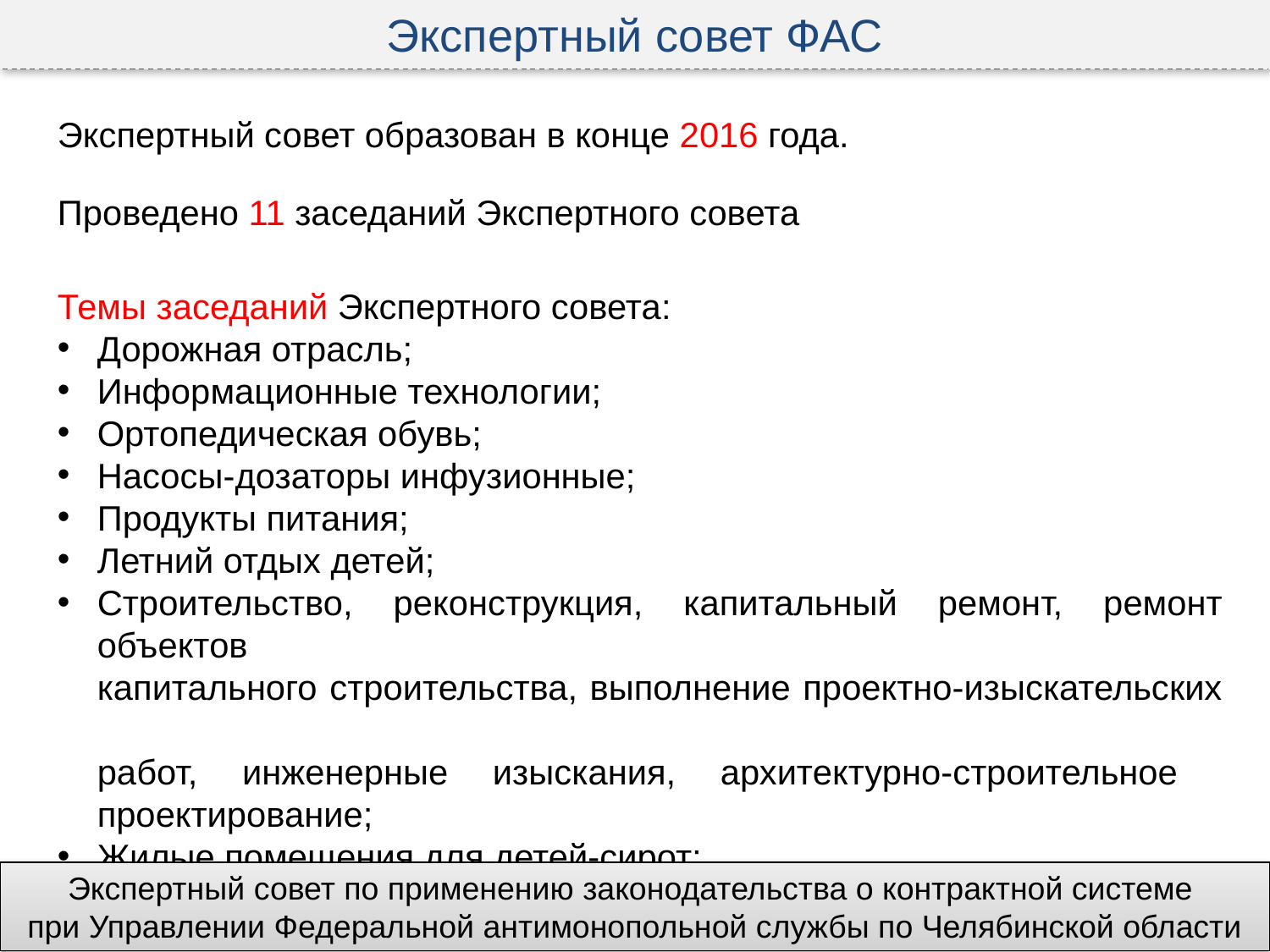

Экспертный совет ФАС
Экспертный совет образован в конце 2016 года.
Проведено 11 заседаний Экспертного совета
Темы заседаний Экспертного совета:
Дорожная отрасль;
Информационные технологии;
Ортопедическая обувь;
Насосы-дозаторы инфузионные;
Продукты питания;
Летний отдых детей;
Строительство, реконструкция, капитальный ремонт, ремонт объектов
капитального строительства, выполнение проектно-изыскательских
работ, инженерные изыскания, архитектурно-строительное
проектирование;
Жилые помещения для детей-сирот;
Лекарственные средства и изделия медицинского назначения.
Экспертный совет по применению законодательства о контрактной системе
при Управлении Федеральной антимонопольной службы по Челябинской области